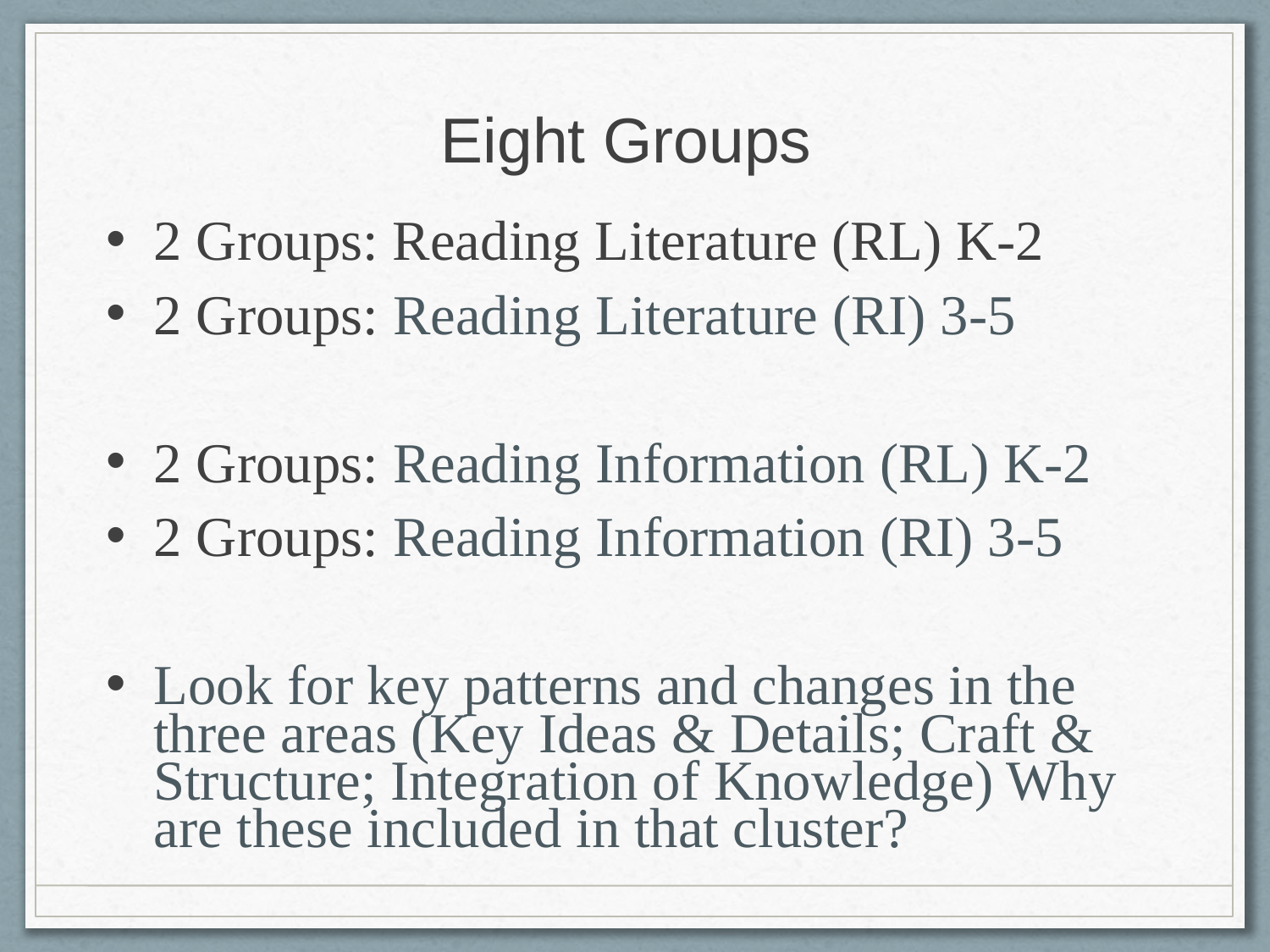

Eight Groups
2 Groups: Reading Literature (RL) K-2
2 Groups: Reading Literature (RI) 3-5

2 Groups: Reading Information (RL) K-2
2 Groups: Reading Information (RI) 3-5

Look for key patterns and changes in the three areas (Key Ideas & Details; Craft & Structure; Integration of Knowledge) Why are these included in that cluster?